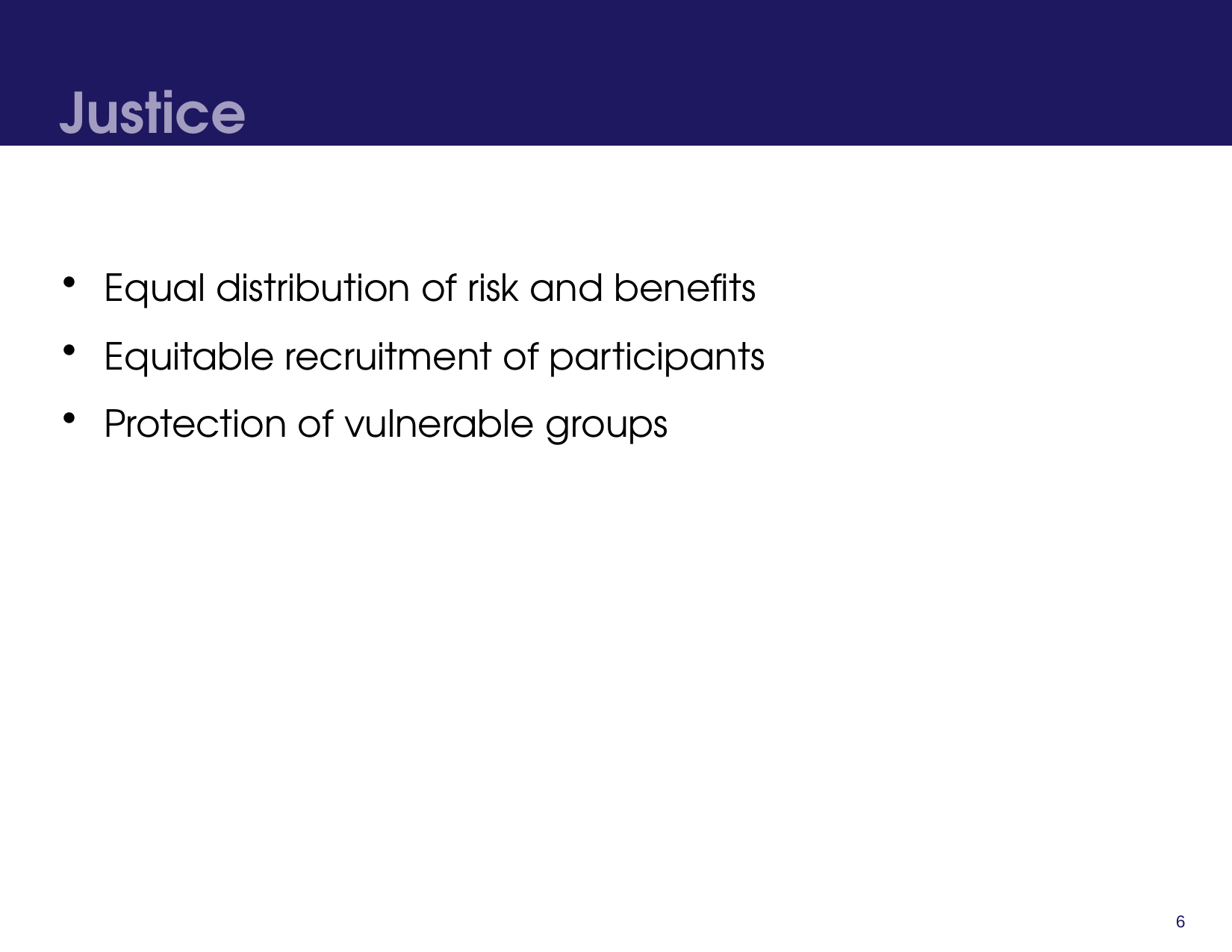

# Justice
Equal distribution of risk and benefits
Equitable recruitment of participants
Protection of vulnerable groups

6